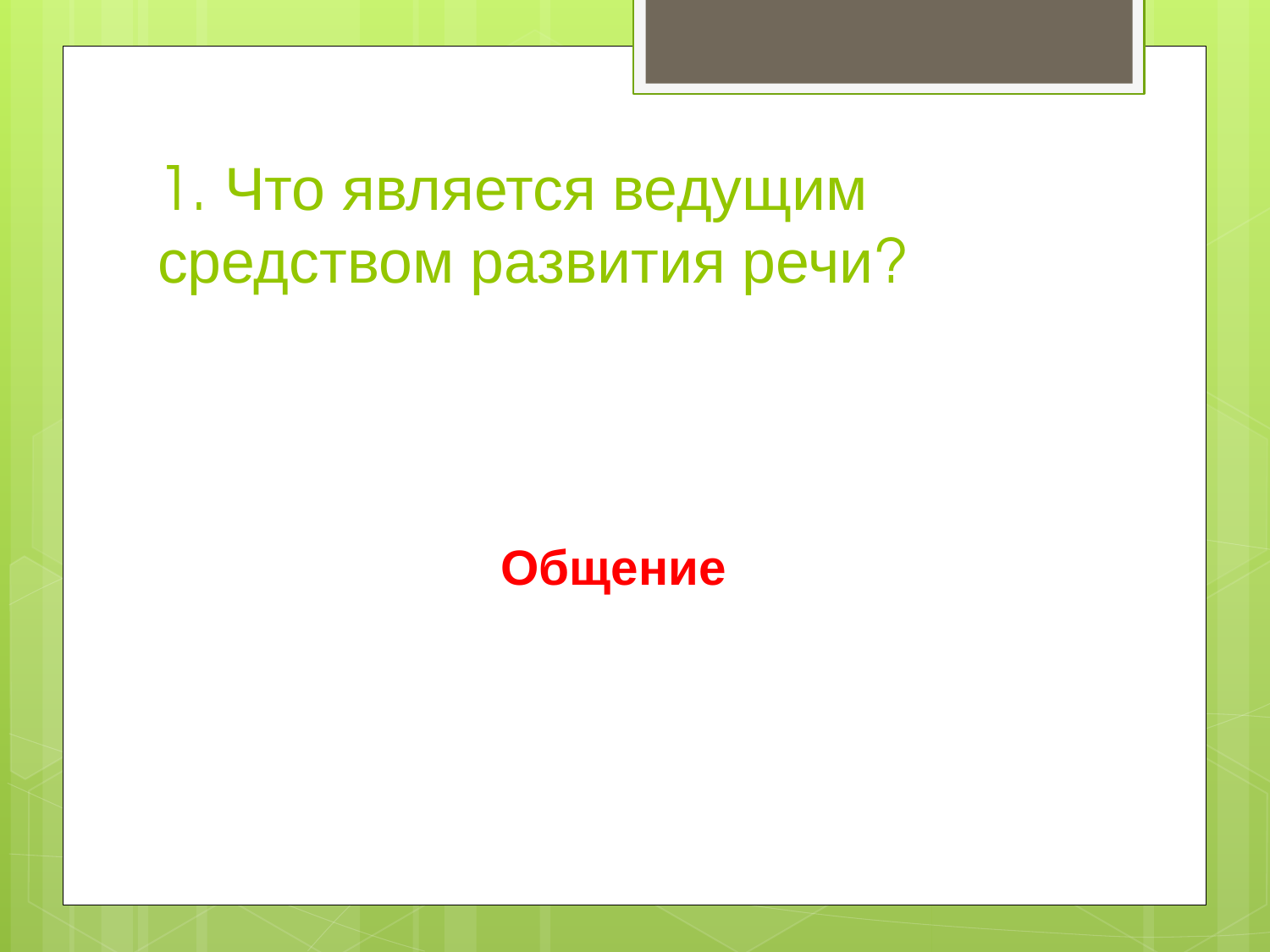

# 1. Что является ведущим средством развития речи?

Общение